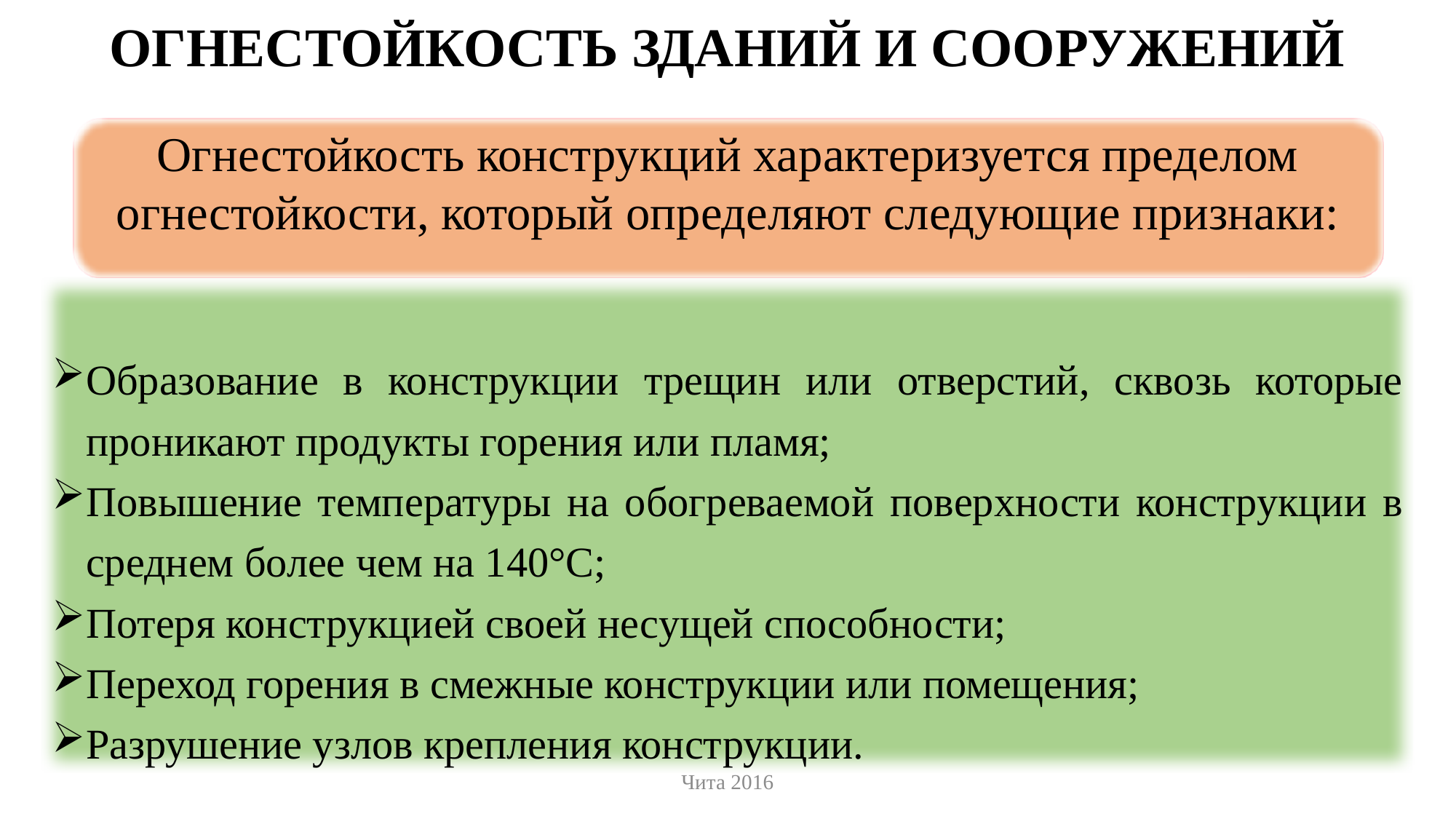

# ОГНЕСТОЙКОСТЬ ЗДАНИЙ И СООРУЖЕНИЙ
Огнестойкость конструкций характеризуется пределом огнестойкости, который определяют следующие признаки:

Образование в конструкции трещин или отверстий, сквозь которые проникают продукты горения или пламя;
Повышение температуры на обогреваемой поверхности конструкции в среднем более чем на 140°С;
Потеря конструкцией своей несущей способности;
Переход горения в смежные конструкции или помещения;
Разрушение узлов крепления конструкции.
Чита 2016